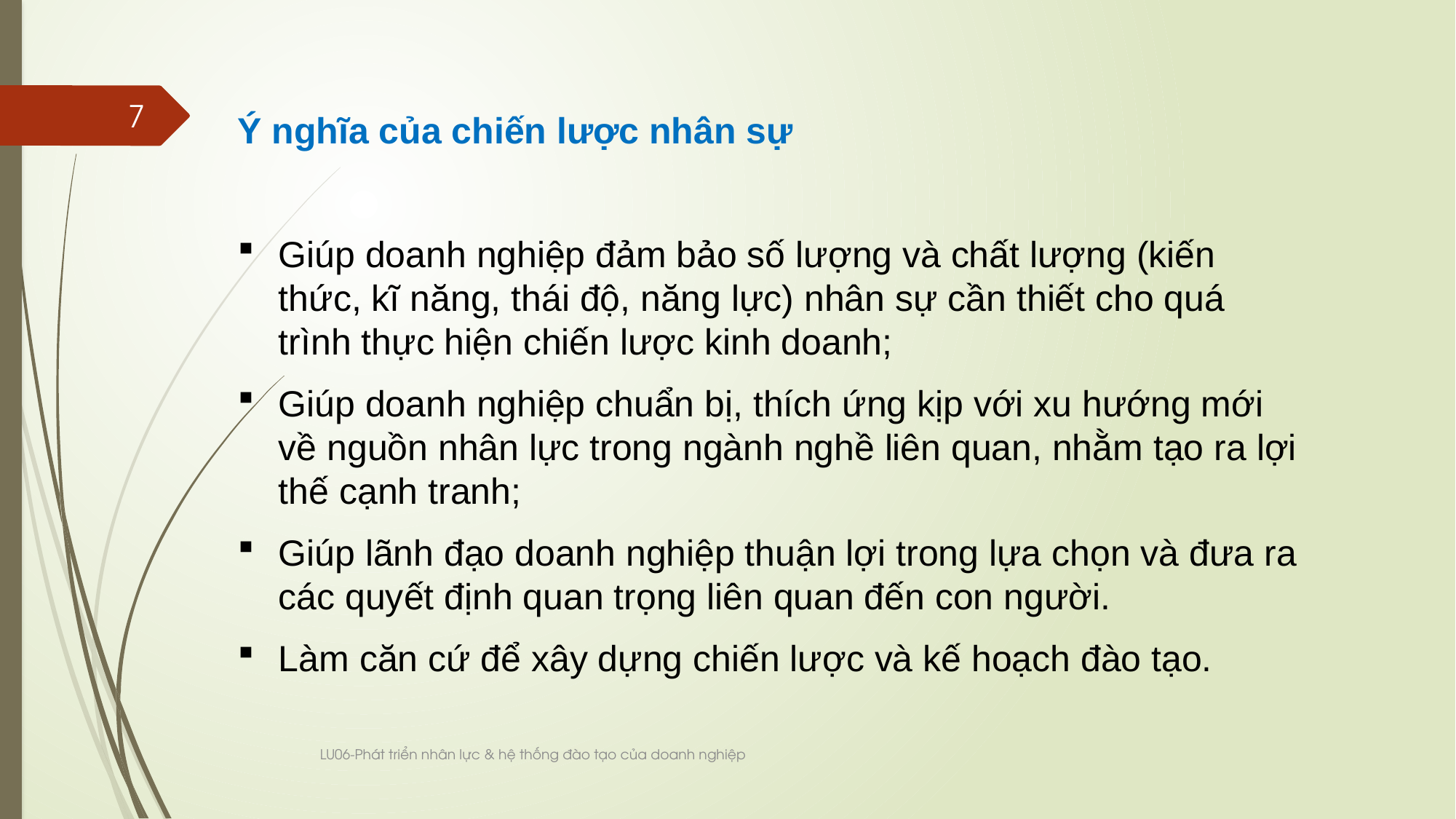

7
Ý nghĩa của chiến lược nhân sự

Giúp doanh nghiệp đảm bảo số lượng và chất lượng (kiến thức, kĩ năng, thái độ, năng lực) nhân sự cần thiết cho quá trình thực hiện chiến lược kinh doanh;
Giúp doanh nghiệp chuẩn bị, thích ứng kịp với xu hướng mới về nguồn nhân lực trong ngành nghề liên quan, nhằm tạo ra lợi thế cạnh tranh;
Giúp lãnh đạo doanh nghiệp thuận lợi trong lựa chọn và đưa ra các quyết định quan trọng liên quan đến con người.
Làm căn cứ để xây dựng chiến lược và kế hoạch đào tạo.
LU06-Phát triển nhân lực & hệ thống đào tạo của doanh nghiệp